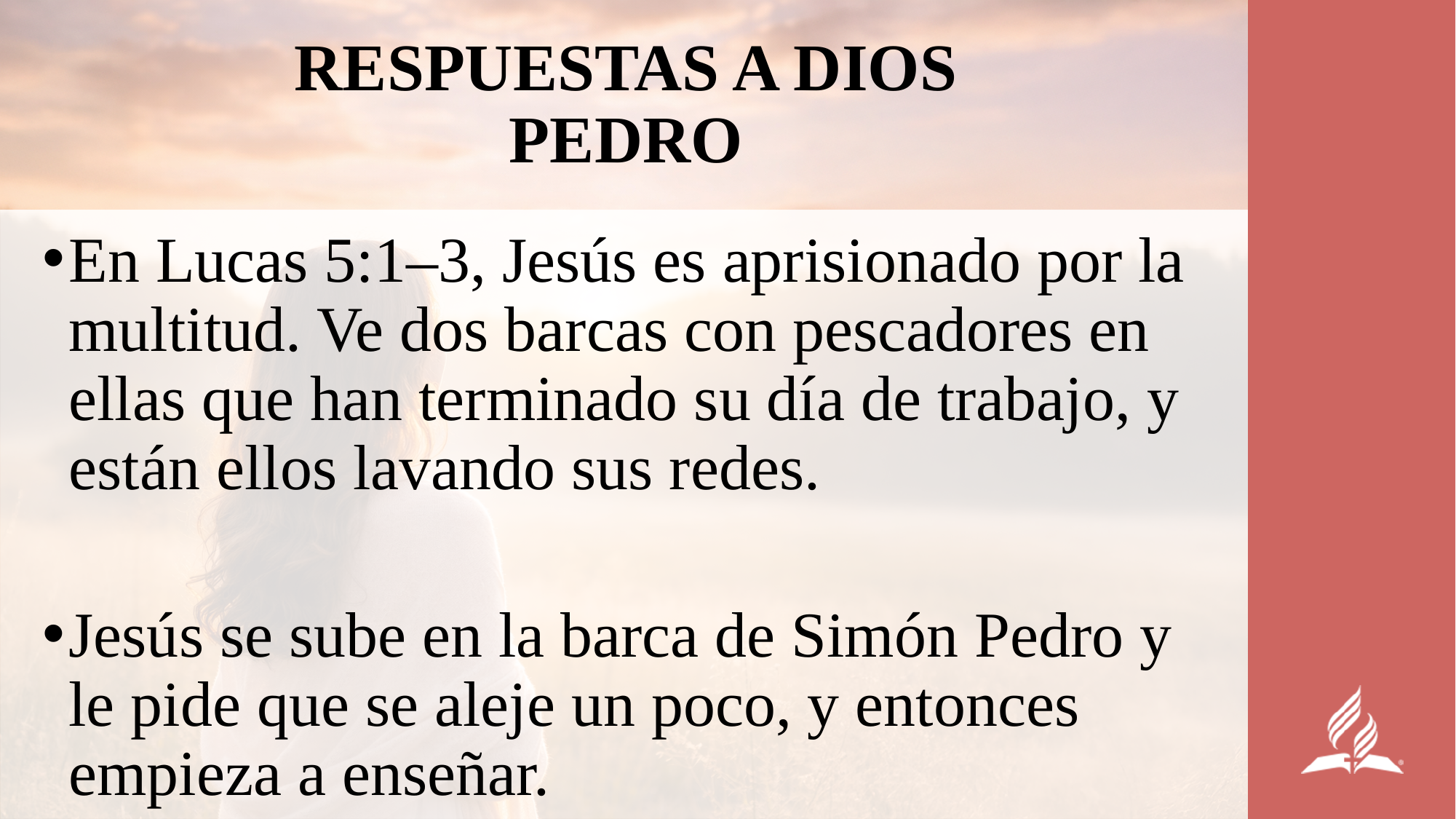

# RESPUESTAS A DIOS PEDRO
En Lucas 5:1–3, Jesús es aprisionado por la multitud. Ve dos barcas con pescadores en ellas que han terminado su día de trabajo, y están ellos lavando sus redes.

Jesús se sube en la barca de Simón Pedro y le pide que se aleje un poco, y entonces empieza a enseñar.